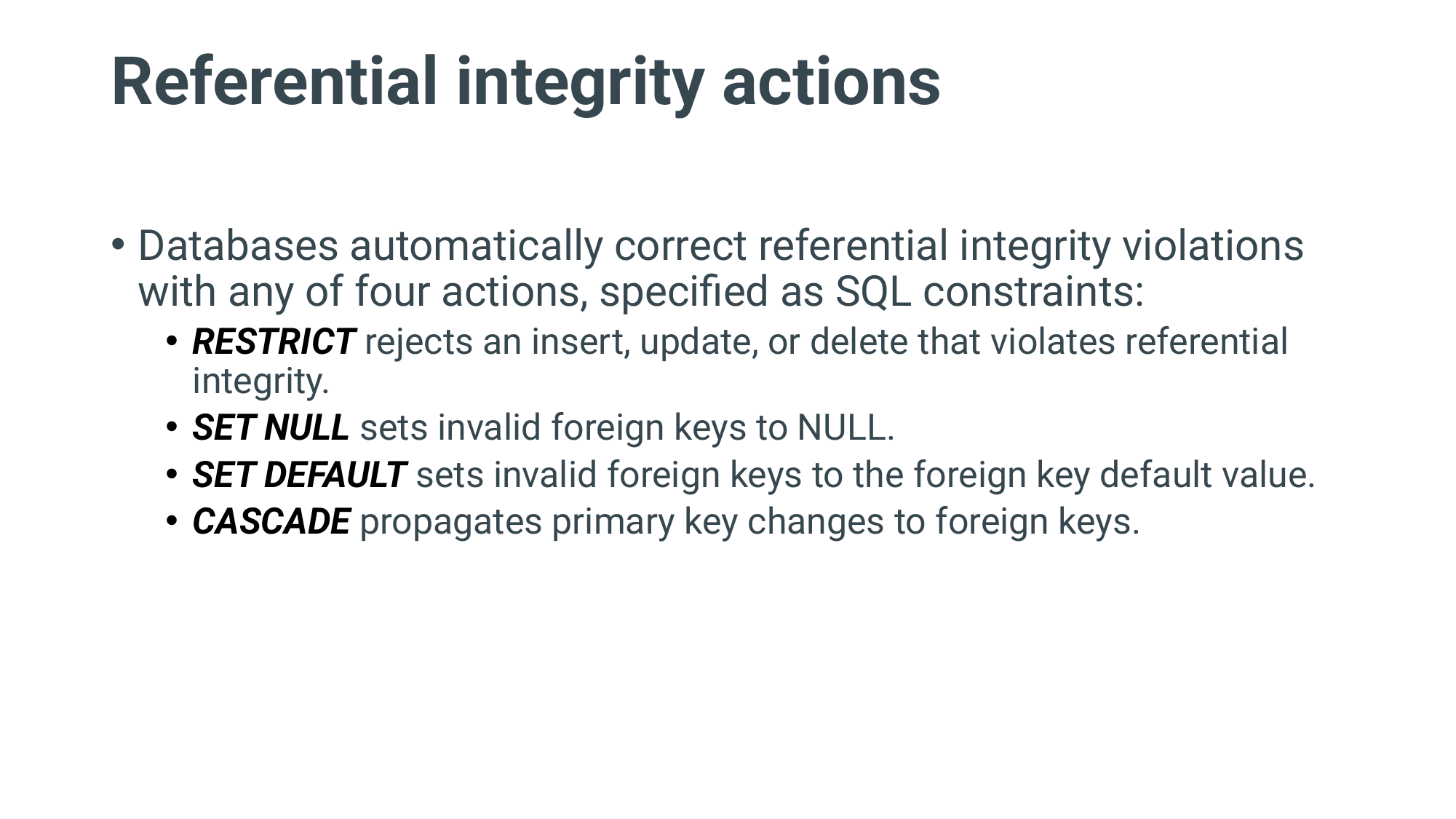

# Referential integrity actions
Databases automatically correct referential integrity violations with any of four actions, specified as SQL constraints:
RESTRICT rejects an insert, update, or delete that violates referential integrity.
SET NULL sets invalid foreign keys to NULL.
SET DEFAULT sets invalid foreign keys to the foreign key default value.
CASCADE propagates primary key changes to foreign keys.